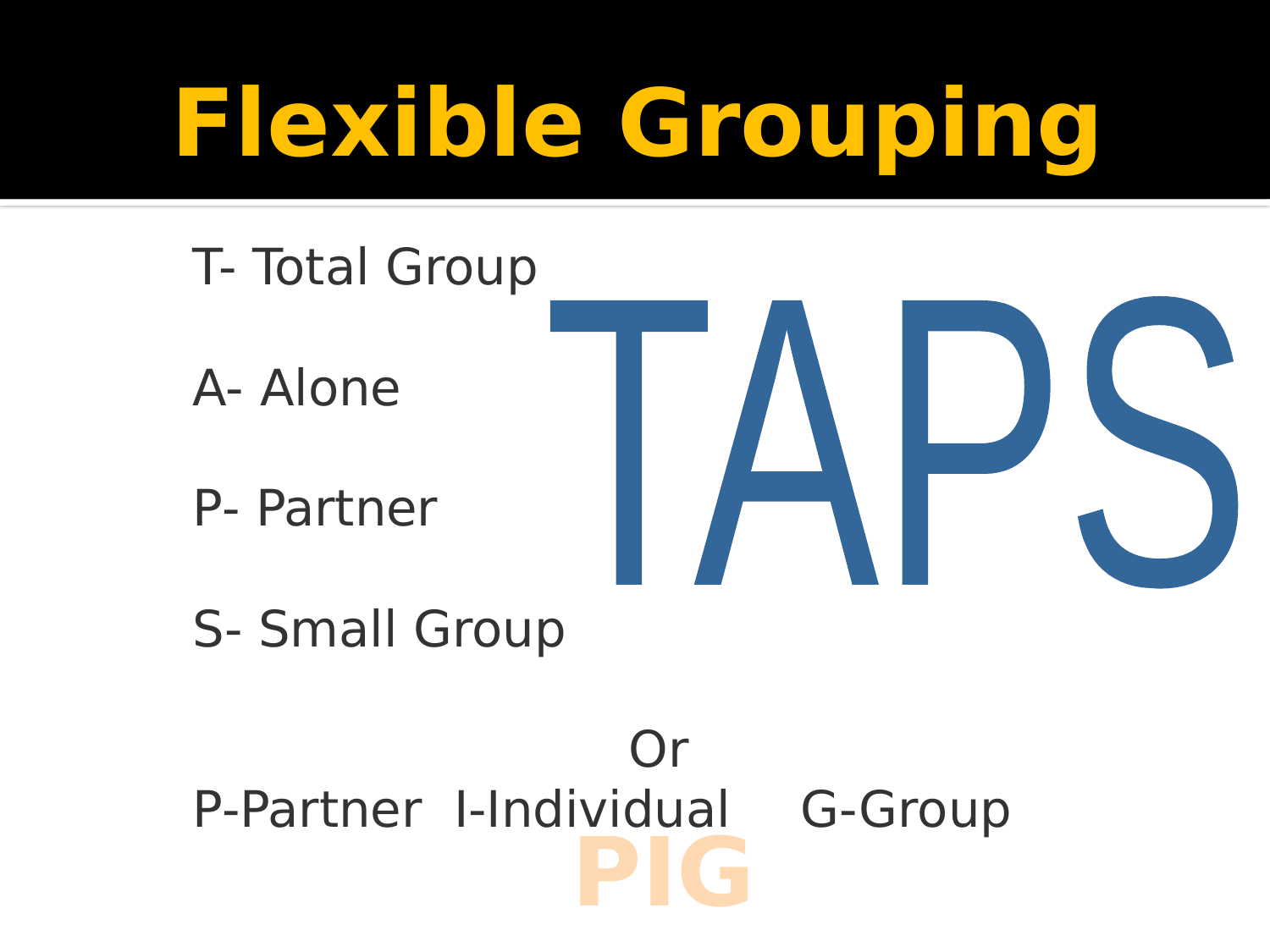

# Flexible Grouping
T- Total Group

A- Alone

P- Partner

S- Small Group

Or
P-Partner  I-Individual	G-Group
TAPS
PIG